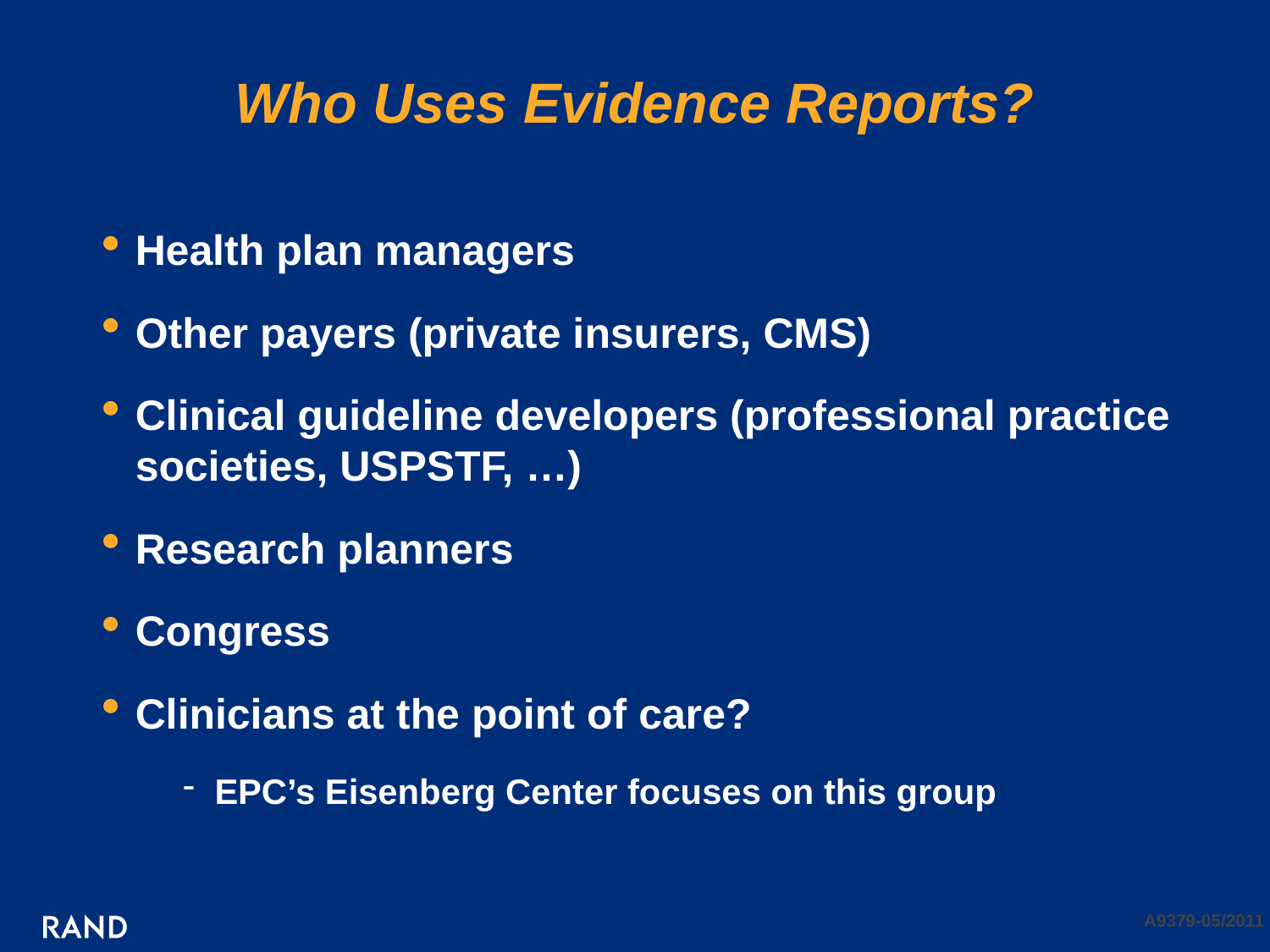

Health plan managers
Other payers (private insurers, CMS)
Clinical guideline developers (professional practice societies, USPSTF, …)
Research planners
Congress
Clinicians at the point of care?
EPC’s Eisenberg Center focuses on this group
Who Uses Evidence Reports?